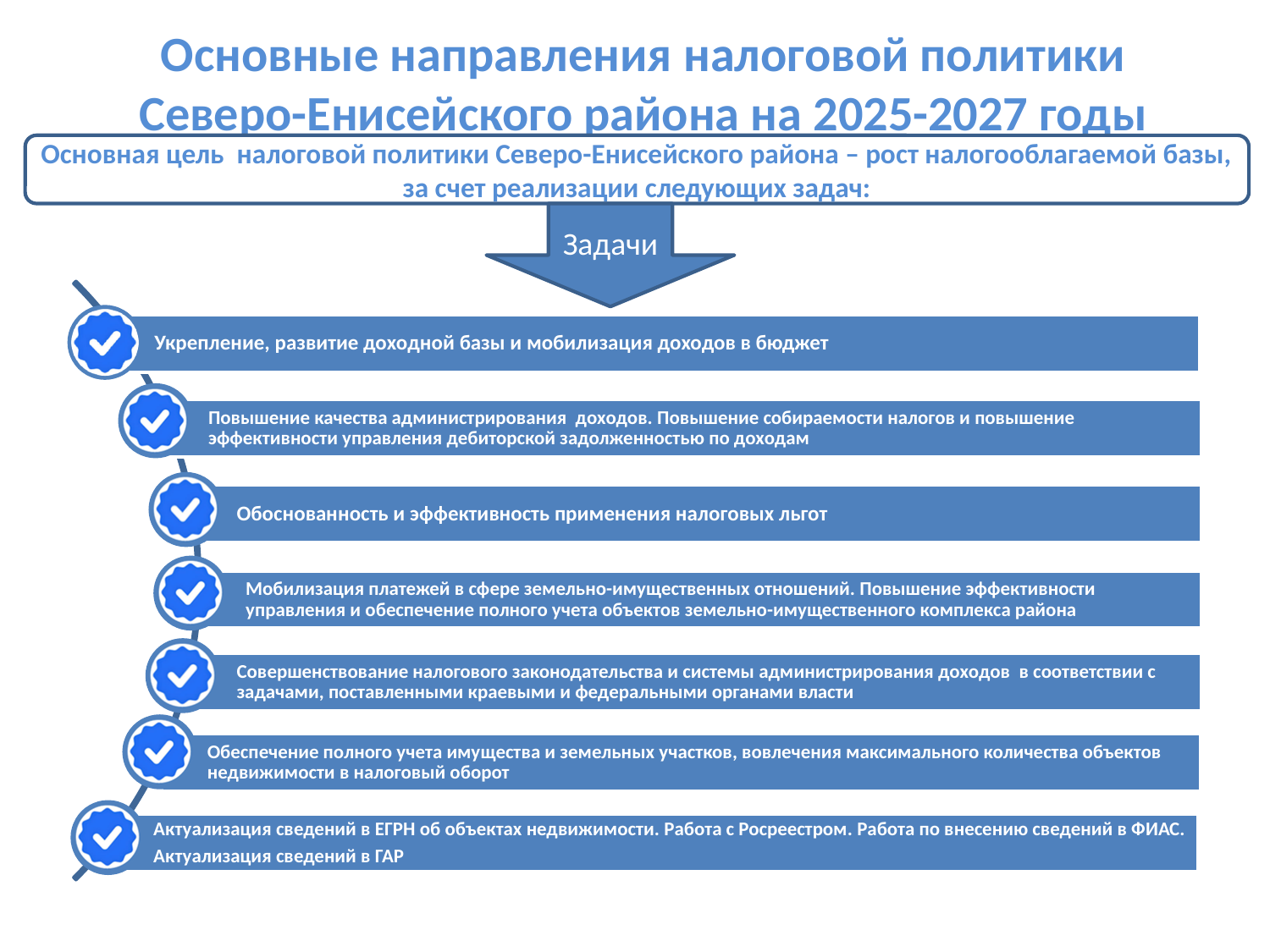

# Основные направления налоговой политики Северо-Енисейского района на 2025-2027 годы
Основная цель  налоговой политики Северо-Енисейского района – рост налогооблагаемой базы, за счет реализации следующих задач:
Задачи
Укрепление, развитие доходной базы и мобилизация доходов в бюджет
Повышение качества администрирования  доходов. Повышение собираемости налогов и повышение эффективности управления дебиторской задолженностью по доходам
Обоснованность и эффективность применения налоговых льгот
Мобилизация платежей в сфере земельно-имущественных отношений. Повышение эффективности управления и обеспечение полного учета объектов земельно-имущественного комплекса района
Совершенствование налогового законодательства и системы администрирования доходов  в соответствии с задачами, поставленными краевыми и федеральными органами власти
Обеспечение полного учета имущества и земельных участков, вовлечения максимального количества объектов недвижимости в налоговый оборот
Актуализация сведений в ЕГРН об объектах недвижимости. Работа с Росреестром. Работа по внесению сведений в ФИАС.
Актуализация сведений в ГАР